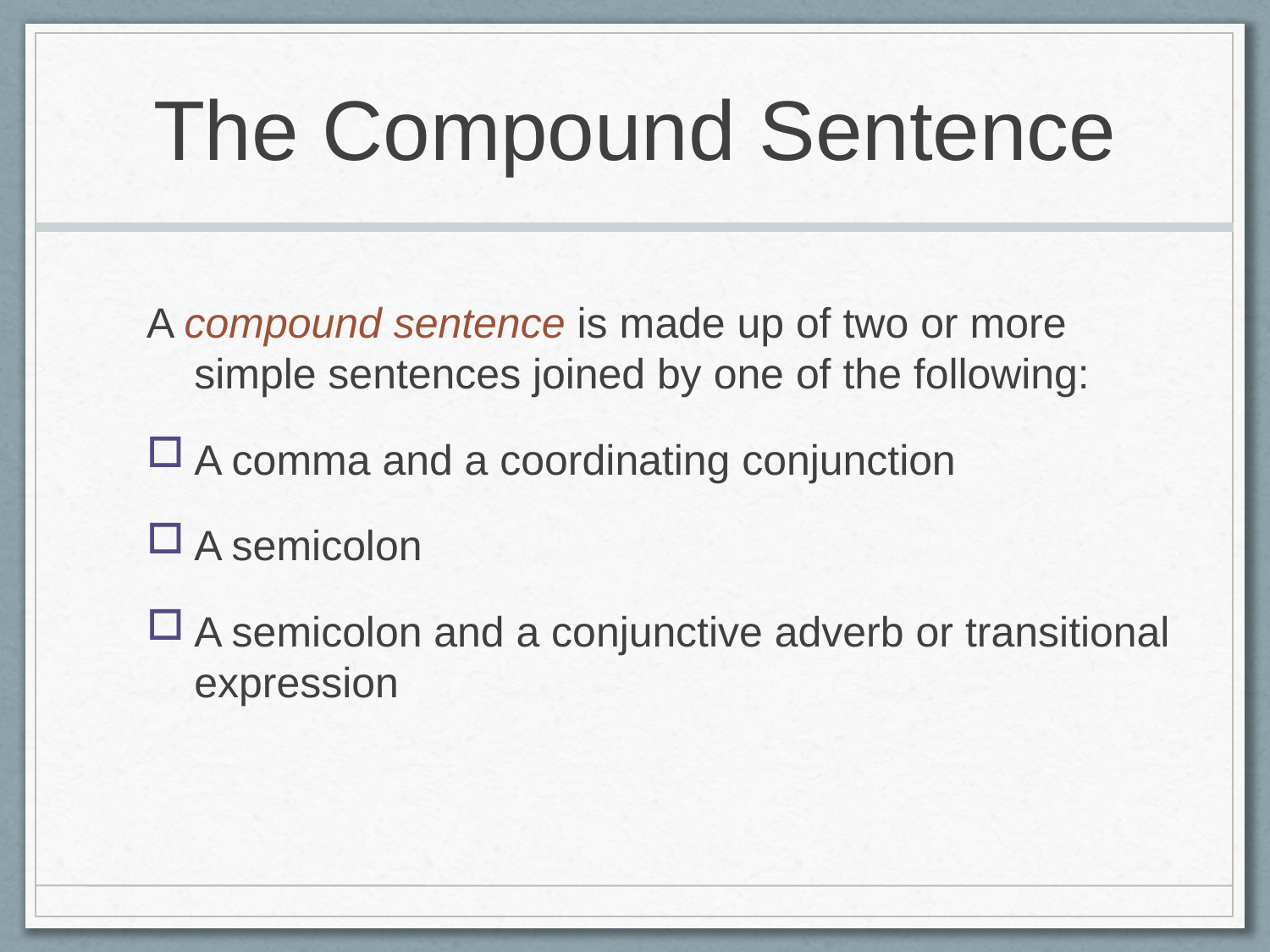

# The Compound Sentence
A compound sentence is made up of two or more simple sentences joined by one of the following:
A comma and a coordinating conjunction
A semicolon
A semicolon and a conjunctive adverb or transitional expression